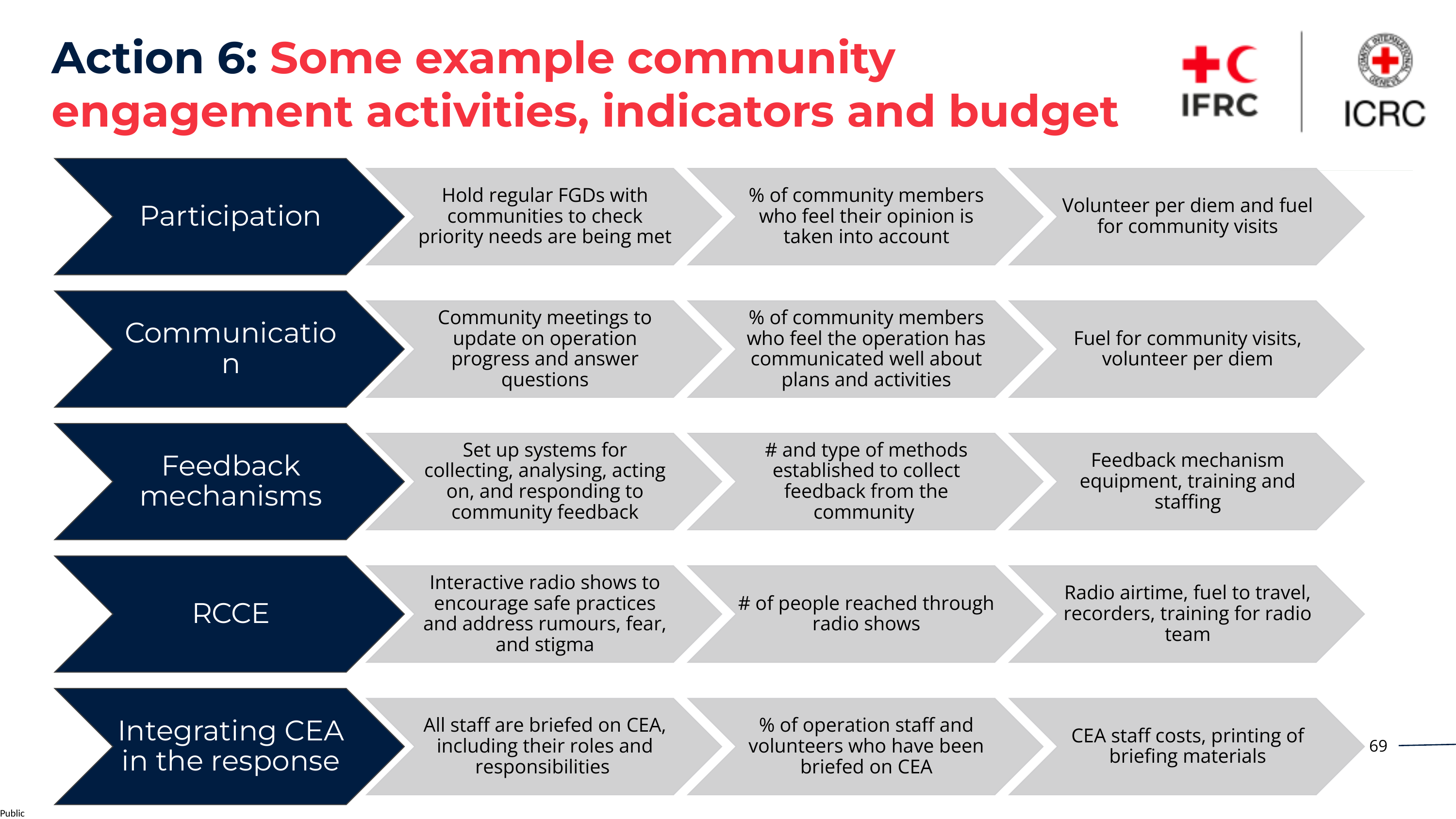

Action 6: Some example community engagement activities, indicators and budget
Participation
Hold regular FGDs with communities to check priority needs are being met
% of community members who feel their opinion is taken into account
Volunteer per diem and fuel for community visits
Communication
Community meetings to update on operation progress and answer questions
% of community members who feel the operation has communicated well about plans and activities
Fuel for community visits, volunteer per diem
Feedback mechanisms
Set up systems for collecting, analysing, acting on, and responding to community feedback
# and type of methods established to collect feedback from the community
Feedback mechanism equipment, training and staffing
RCCE
Interactive radio shows to encourage safe practices and address rumours, fear, and stigma
# of people reached through radio shows
Radio airtime, fuel to travel, recorders, training for radio team
Integrating CEA in the response
All staff are briefed on CEA, including their roles and responsibilities
% of operation staff and volunteers who have been briefed on CEA
CEA staff costs, printing of briefing materials